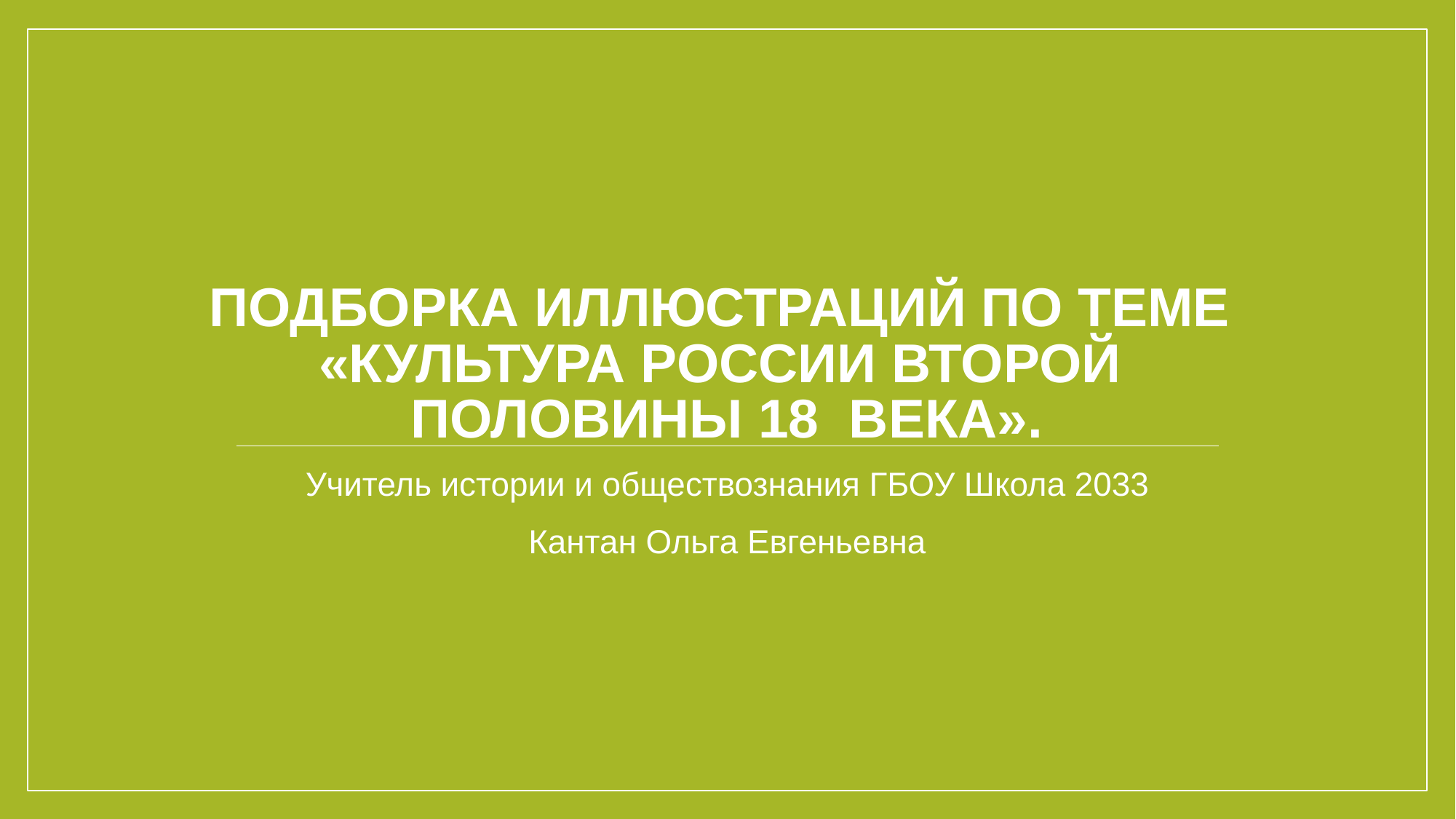

# Подборка иллюстраций по теме «Культура России второй половины 18  века».
Учитель истории и обществознания ГБОУ Школа 2033
Кантан Ольга Евгеньевна